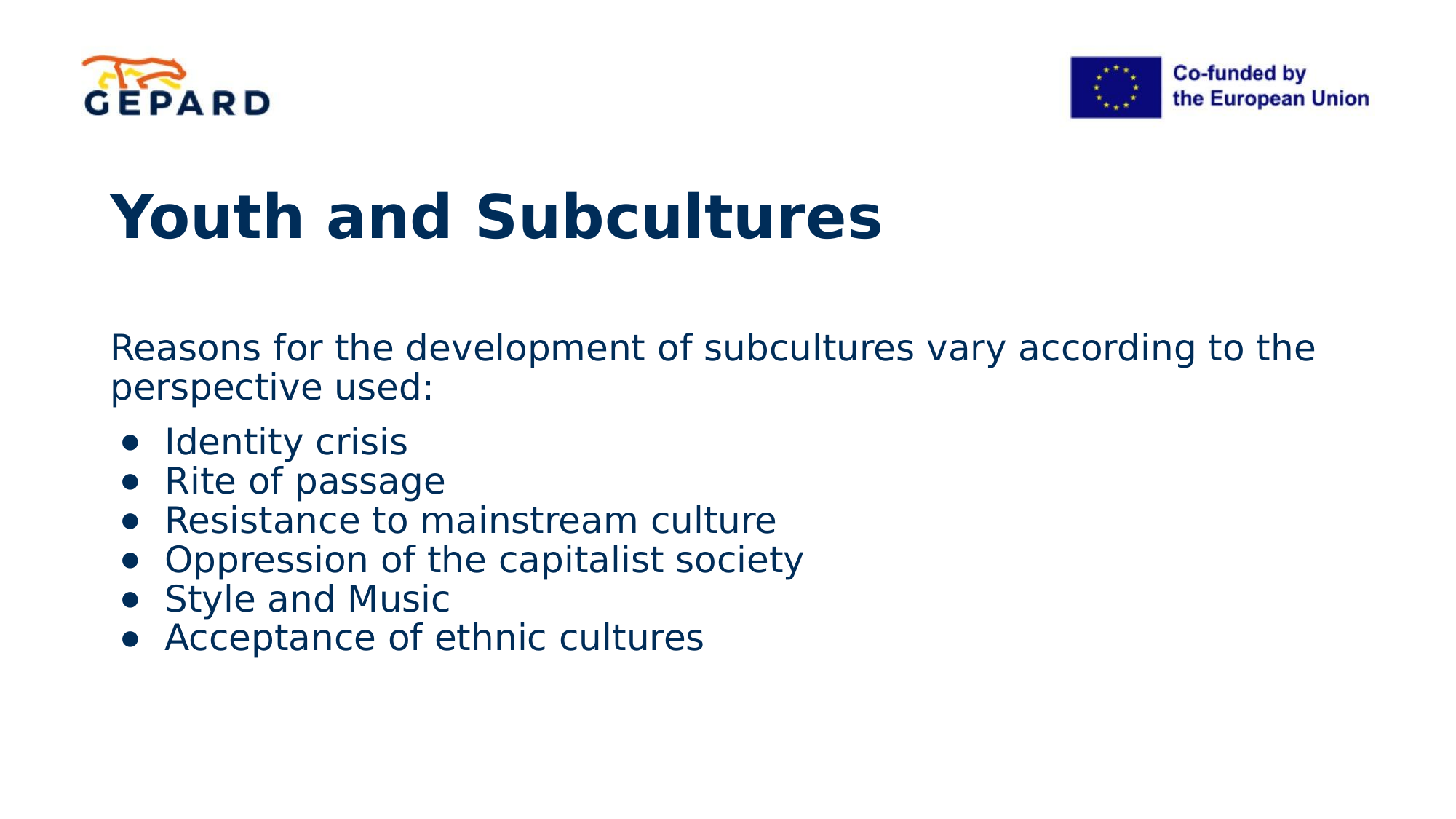

# Youth and Subcultures
Reasons for the development of subcultures vary according to the perspective used:
Identity crisis
Rite of passage
Resistance to mainstream culture
Oppression of the capitalist society
Style and Music
Acceptance of ethnic cultures